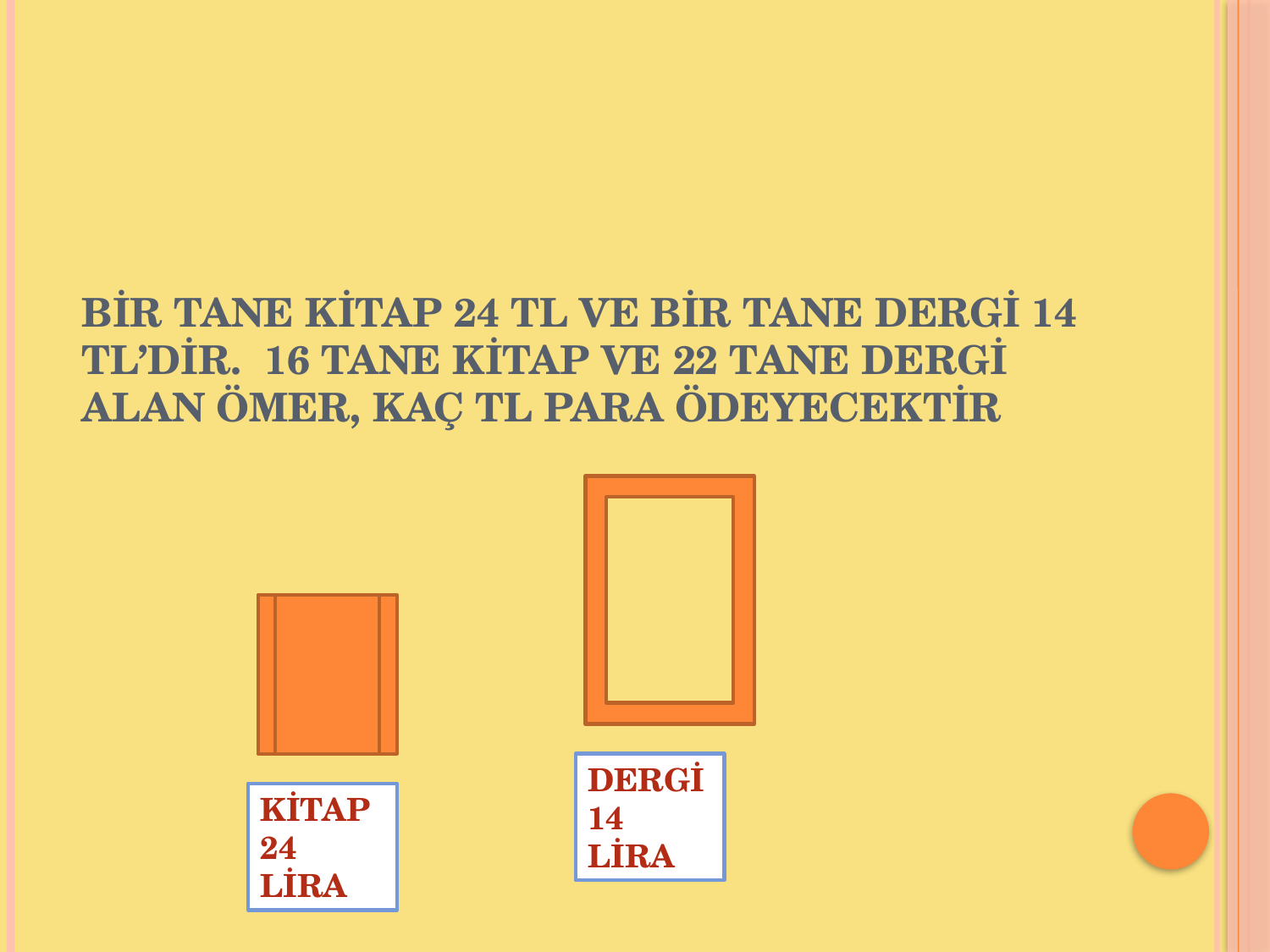

# Bir tane kitap 24 TL ve bir tane dergi 14 TL’dir.  16 tane kitap ve 22 tane dergi alan Ömer, kaç TL para ödeyecektir

DERGİ 14 LİRA
KİTAP24 LİRA